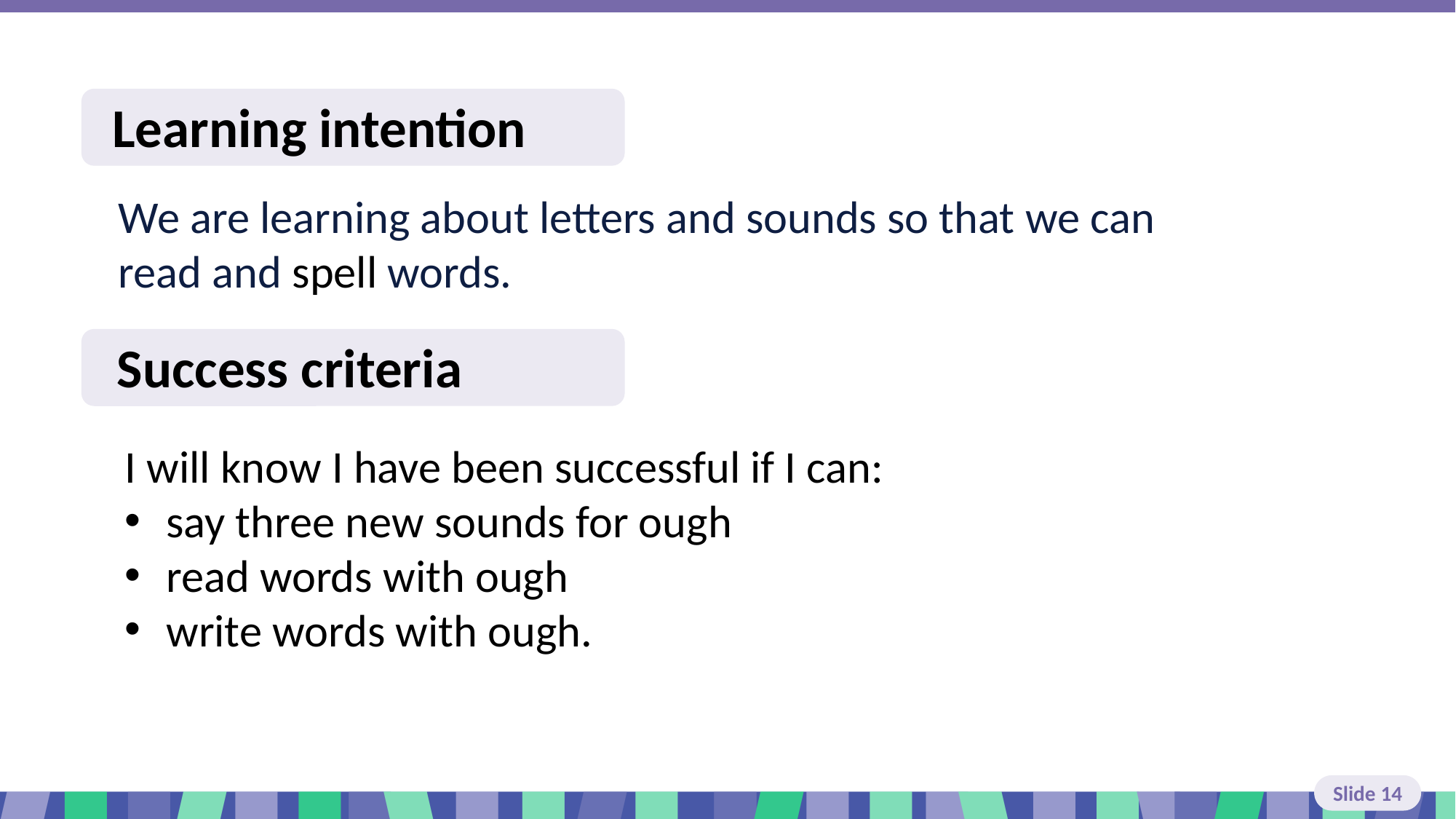

Slide 14 Learning intention and success criteria
I will know I have been successful if I can:
say three new sounds for ough
read words with ough
write words with ough.